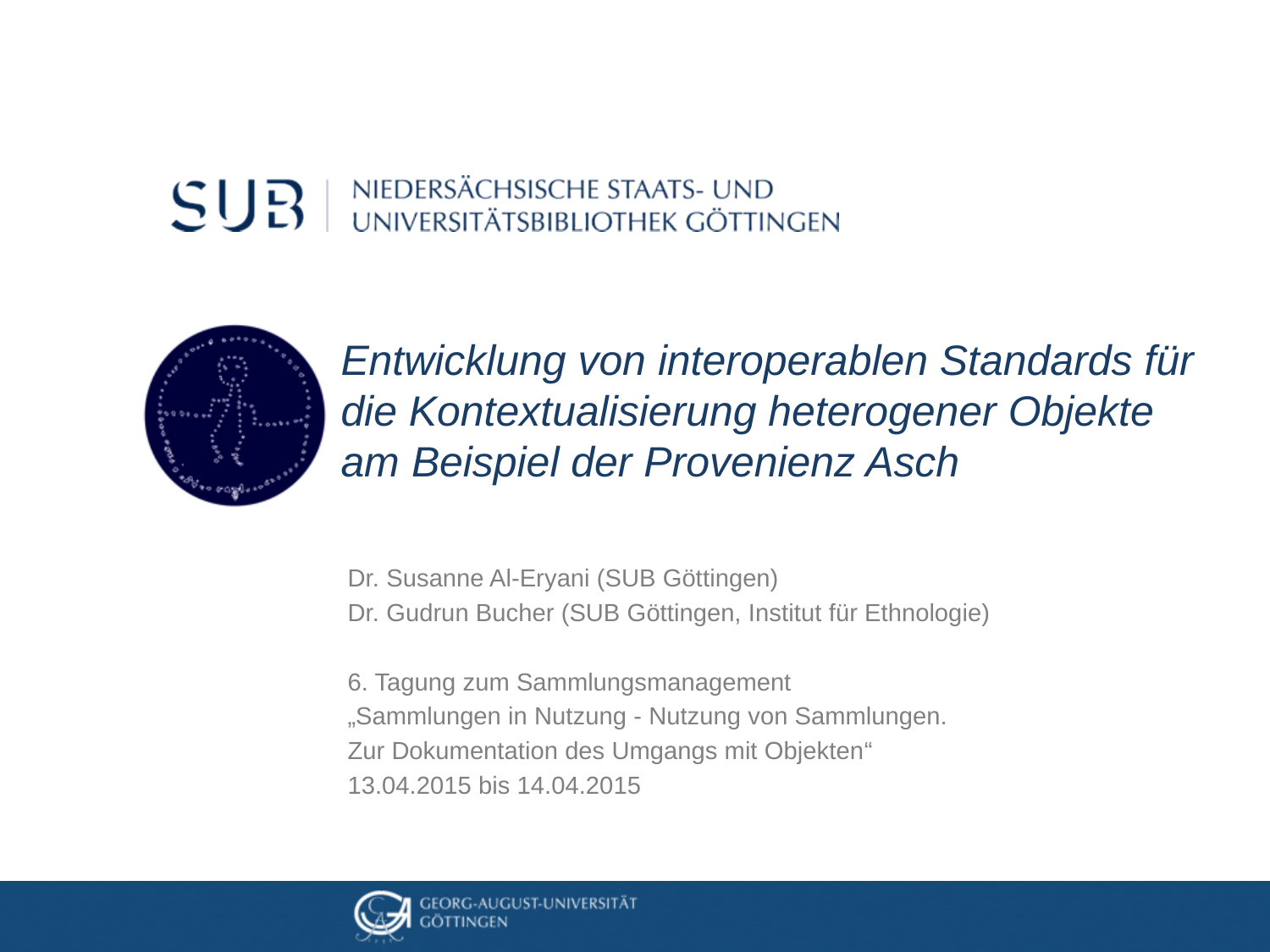

# Entwicklung von interoperablen Standards für die Kontextualisierung heterogener Objekte am Beispiel der Provenienz Asch
Dr. Susanne Al-Eryani (SUB Göttingen)
Dr. Gudrun Bucher (SUB Göttingen, Institut für Ethnologie)

6. Tagung zum Sammlungsmanagement
„Sammlungen in Nutzung - Nutzung von Sammlungen.
Zur Dokumentation des Umgangs mit Objekten“
13.04.2015 bis 14.04.2015